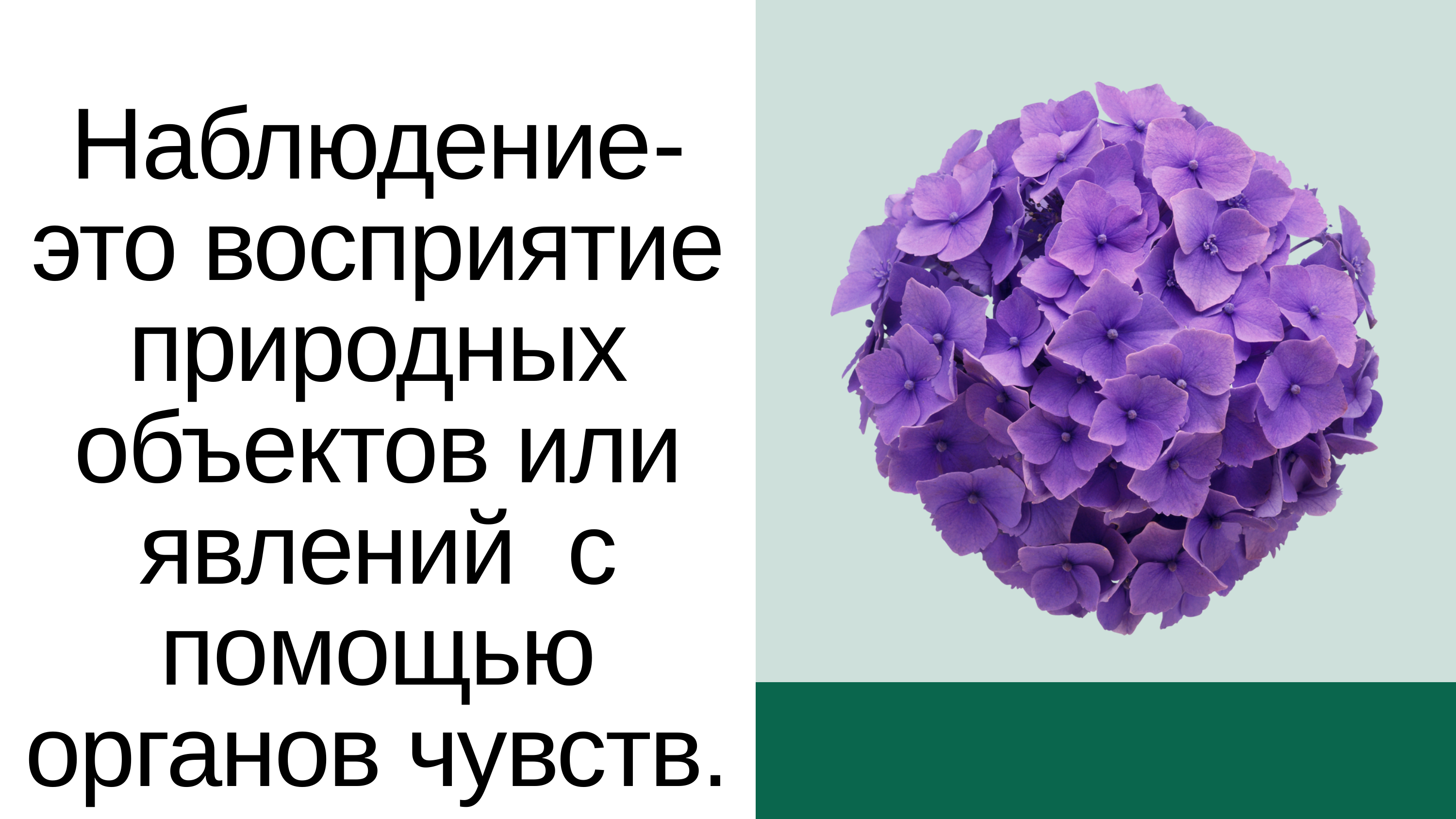

Наблюдение- это восприятие природных объектов или явлений  с помощью органов чувств.